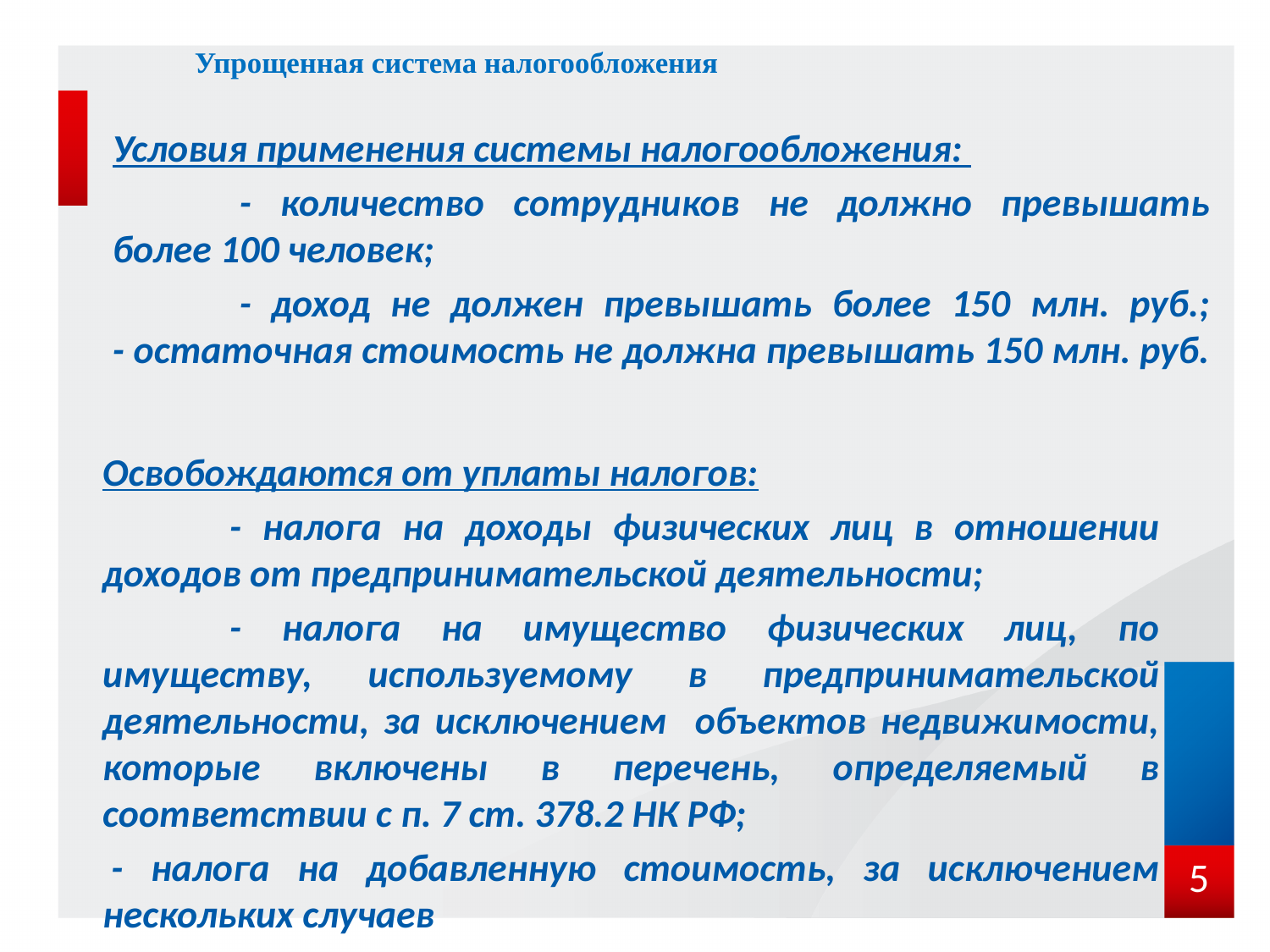

# Упрощенная система налогообложения
Условия применения системы налогообложения:
	- количество сотрудников не должно превышать более 100 человек;
	- доход не должен превышать более 150 млн. руб.;
- остаточная стоимость не должна превышать 150 млн. руб.

Освобождаются от уплаты налогов:
	- налога на доходы физических лиц в отношении доходов от предпринимательской деятельности;
	- налога на имущество физических лиц, по имуществу, используемому в предпринимательской деятельности, за исключением  объектов недвижимости, которые включены в перечень, определяемый в соответствии с п. 7 ст. 378.2 НК РФ;
 - налога на добавленную стоимость, за исключением нескольких случаев
5